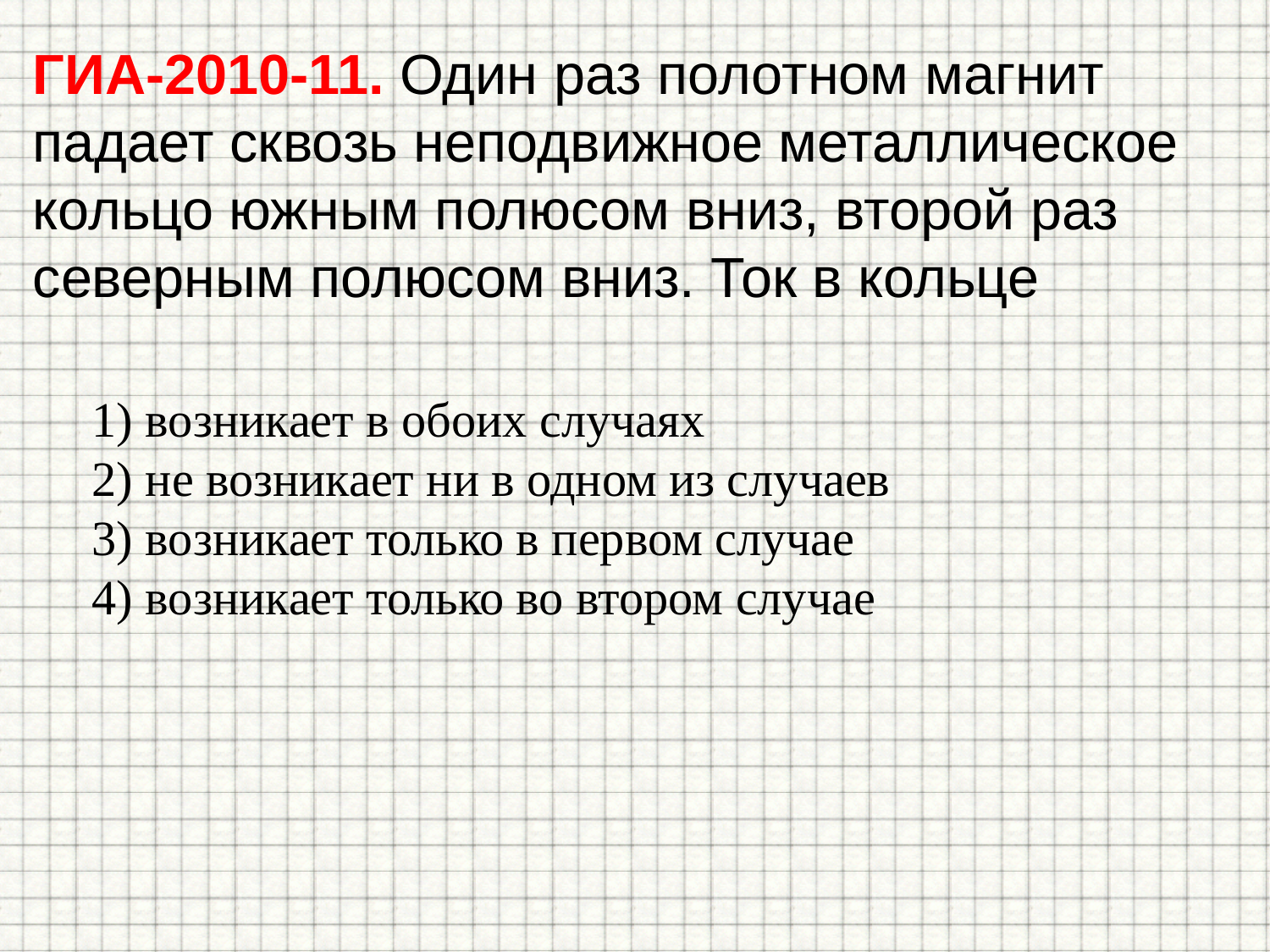

# ГИА-2010-11. Один раз полотном магнит падает сквозь неподвижное металлическое кольцо южным полюсом вниз, второй раз северным полюсом вниз. Ток в кольце
1) возникает в обоих случаях
2) не возникает ни в одном из случаев
3) возникает только в первом случае
4) возникает только во втором случае